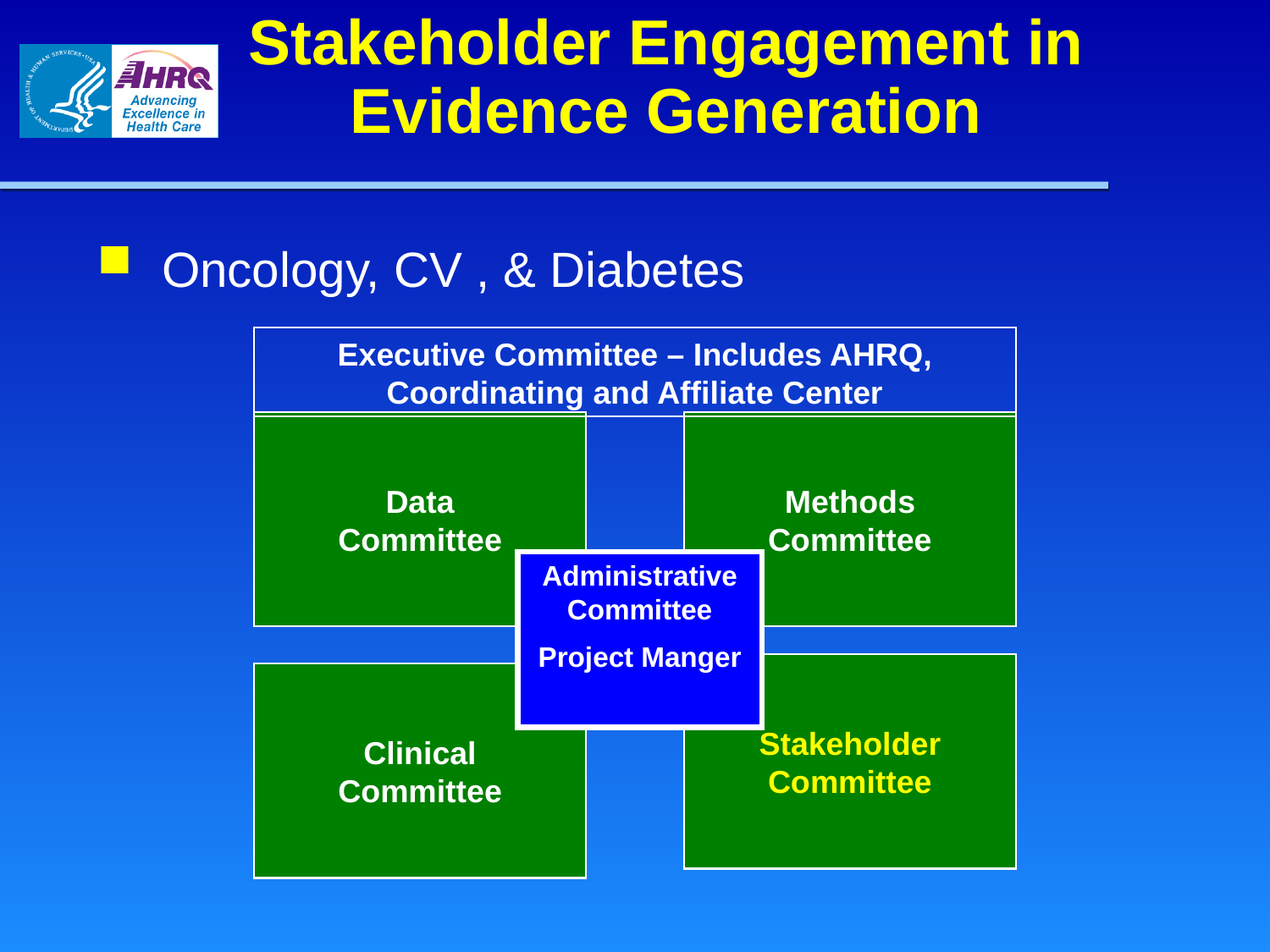

# Stakeholder Engagement in Evidence Generation
Oncology, CV , & Diabetes
Executive Committee – Includes AHRQ, Coordinating and Affiliate Center
Data
Committee
Methods
Committee
Administrative Committee
Project Manger

Stakeholder
Committee
Clinical
Committee